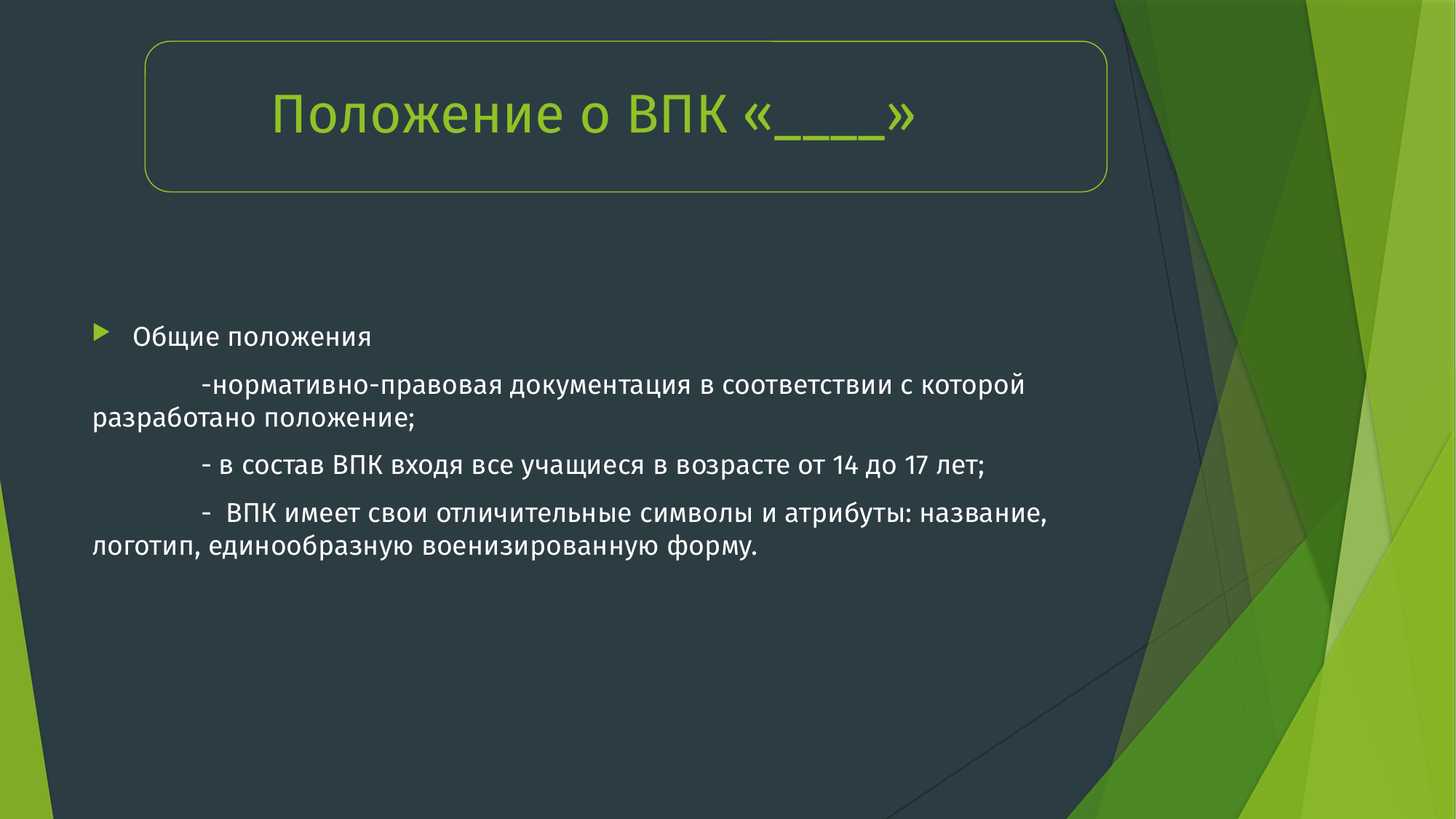

# Положение о ВПК «____»

Общие положения
	-нормативно-правовая документация в соответствии с которой разработано положение;
	- в состав ВПК входя все учащиеся в возрасте от 14 до 17 лет;
	-  ВПК имеет свои отличительные символы и атрибуты: название, логотип, единообразную военизированную форму.